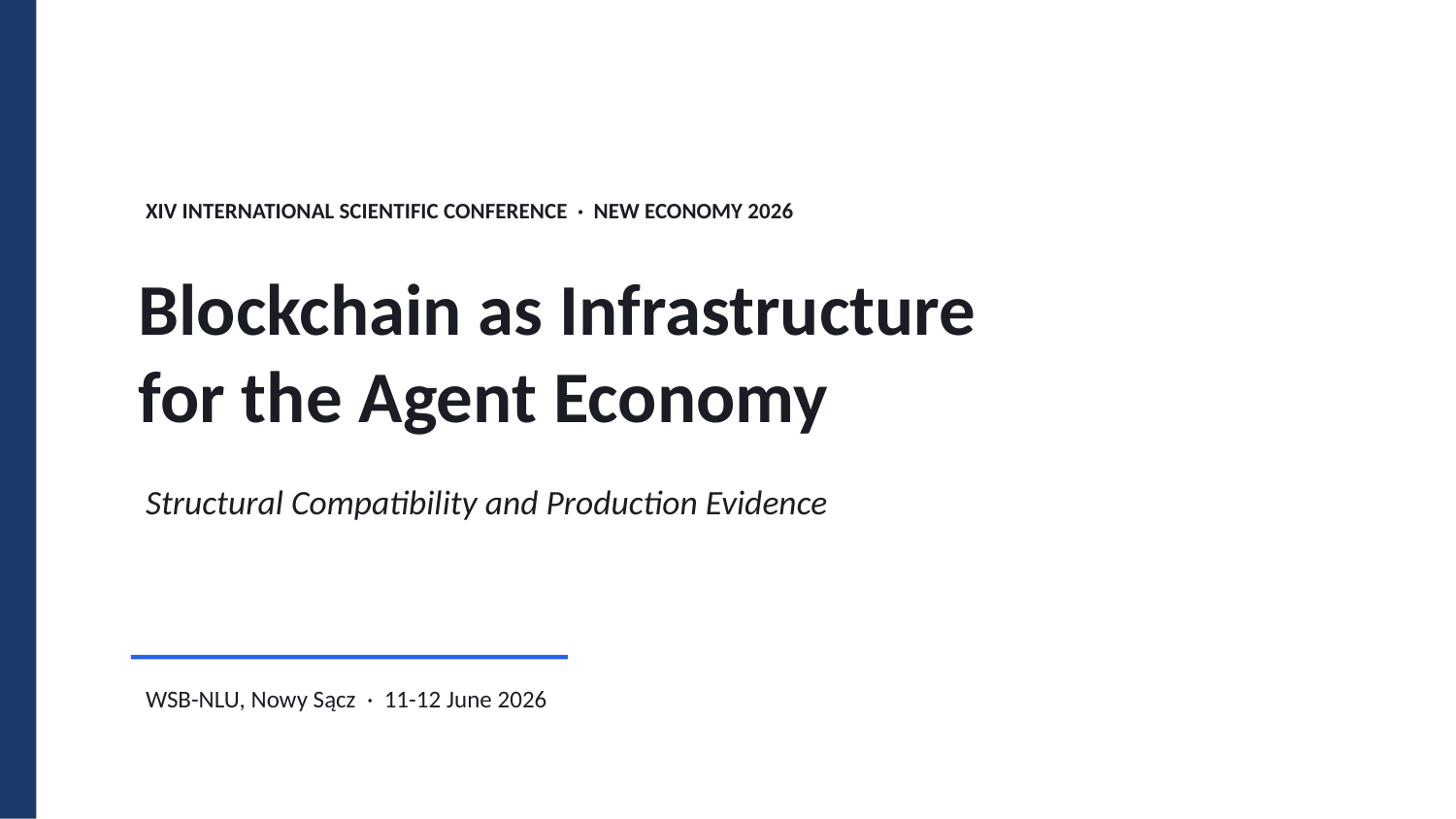

XIV INTERNATIONAL SCIENTIFIC CONFERENCE  ·  NEW ECONOMY 2026
Blockchain as Infrastructure
for the Agent Economy
Structural Compatibility and Production Evidence

WSB-NLU, Nowy Sącz  ·  11-12 June 2026